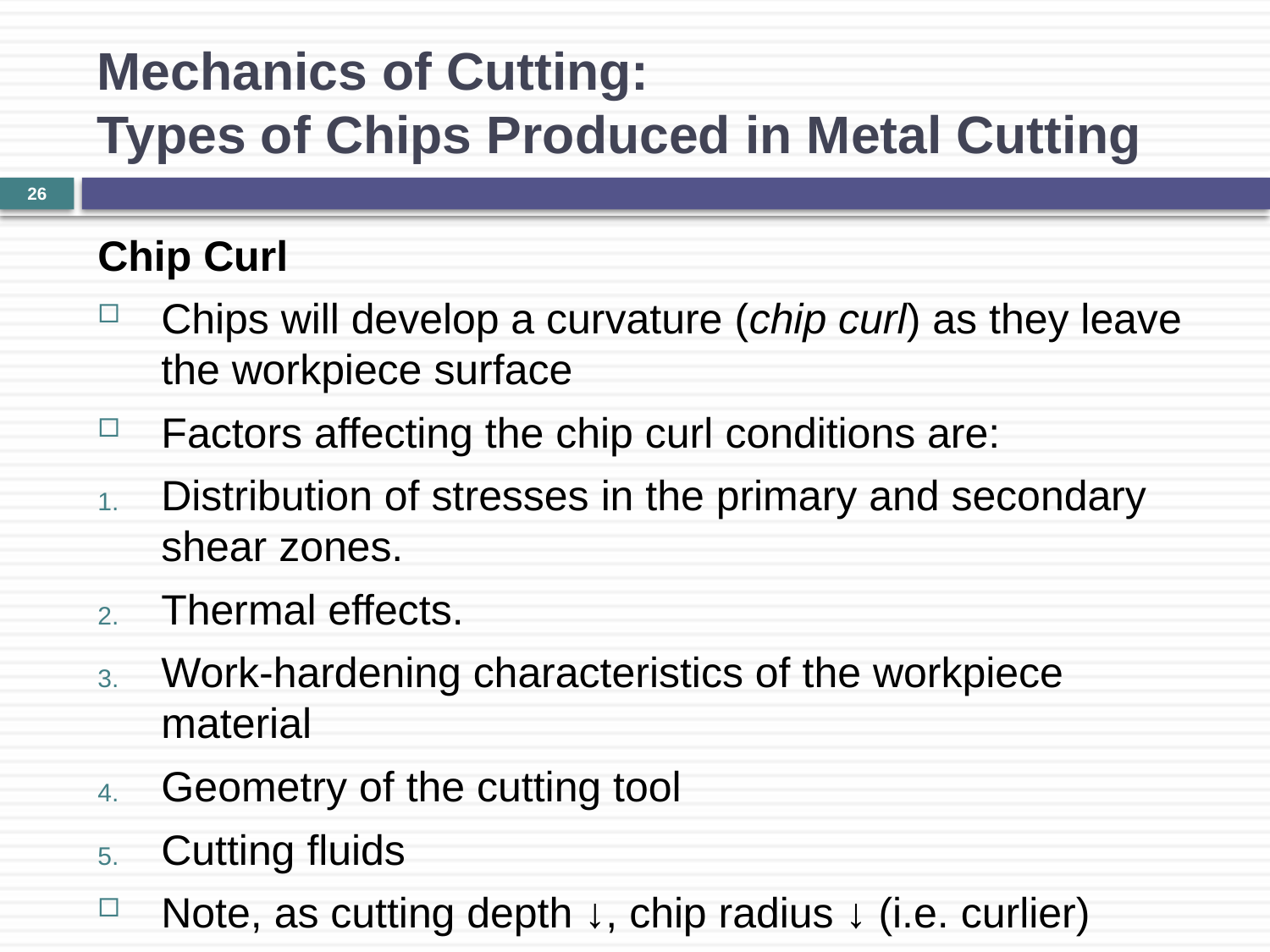

Mechanics of Cutting:
Types of Chips Produced in Metal Cutting
26
Chip Curl
Chips will develop a curvature (chip curl) as they leave the workpiece surface
Factors affecting the chip curl conditions are:
Distribution of stresses in the primary and secondary shear zones.
Thermal effects.
Work-hardening characteristics of the workpiece material
Geometry of the cutting tool
Cutting fluids
Note, as cutting depth ↓, chip radius ↓ (i.e. curlier)